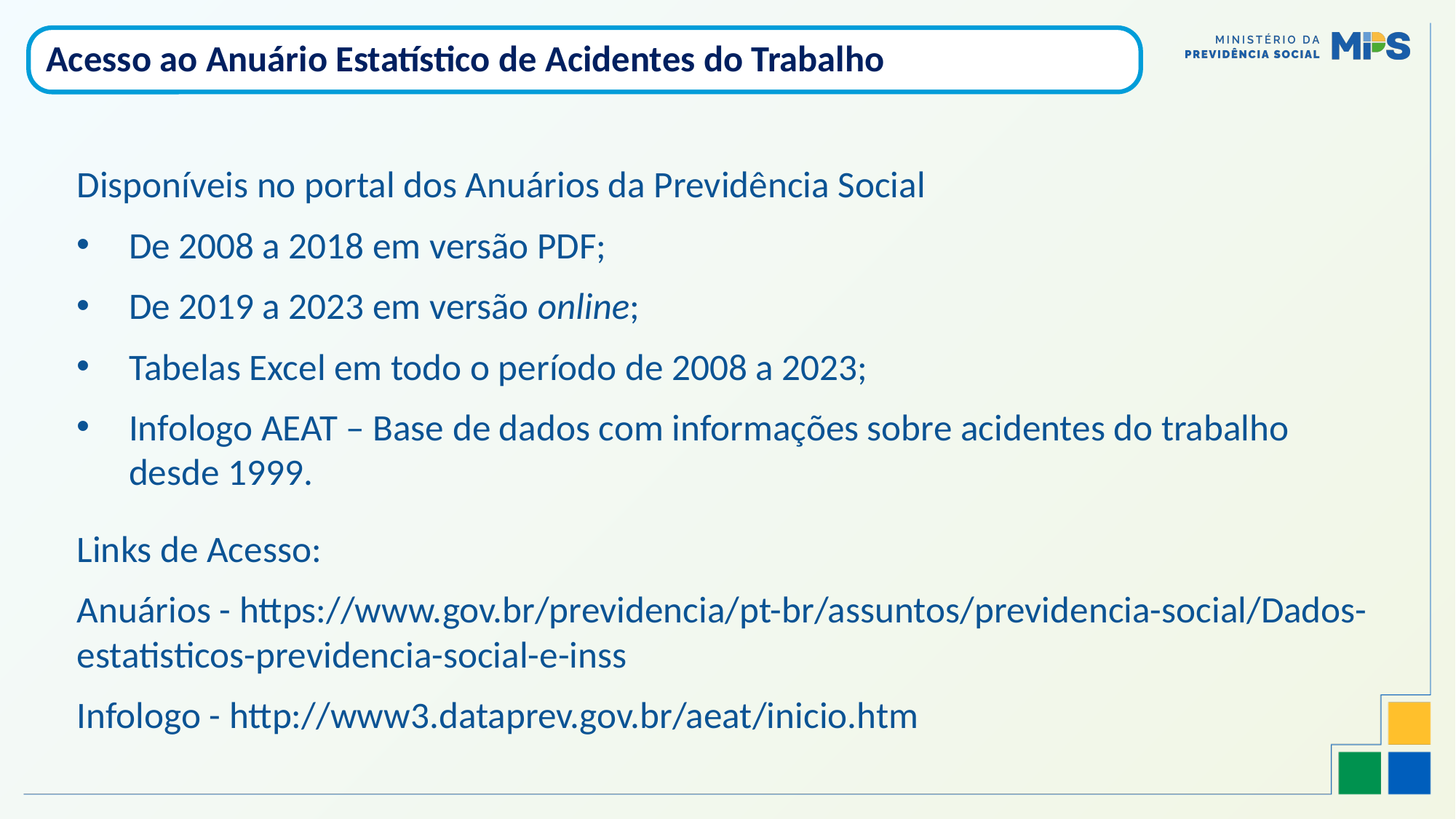

Acesso ao Anuário Estatístico de Acidentes do Trabalho
Disponíveis no portal dos Anuários da Previdência Social
De 2008 a 2018 em versão PDF;
De 2019 a 2023 em versão online;
Tabelas Excel em todo o período de 2008 a 2023;
Infologo AEAT – Base de dados com informações sobre acidentes do trabalho desde 1999.
Links de Acesso:
Anuários - https://www.gov.br/previdencia/pt-br/assuntos/previdencia-social/Dados-estatisticos-previdencia-social-e-inss
Infologo - http://www3.dataprev.gov.br/aeat/inicio.htm